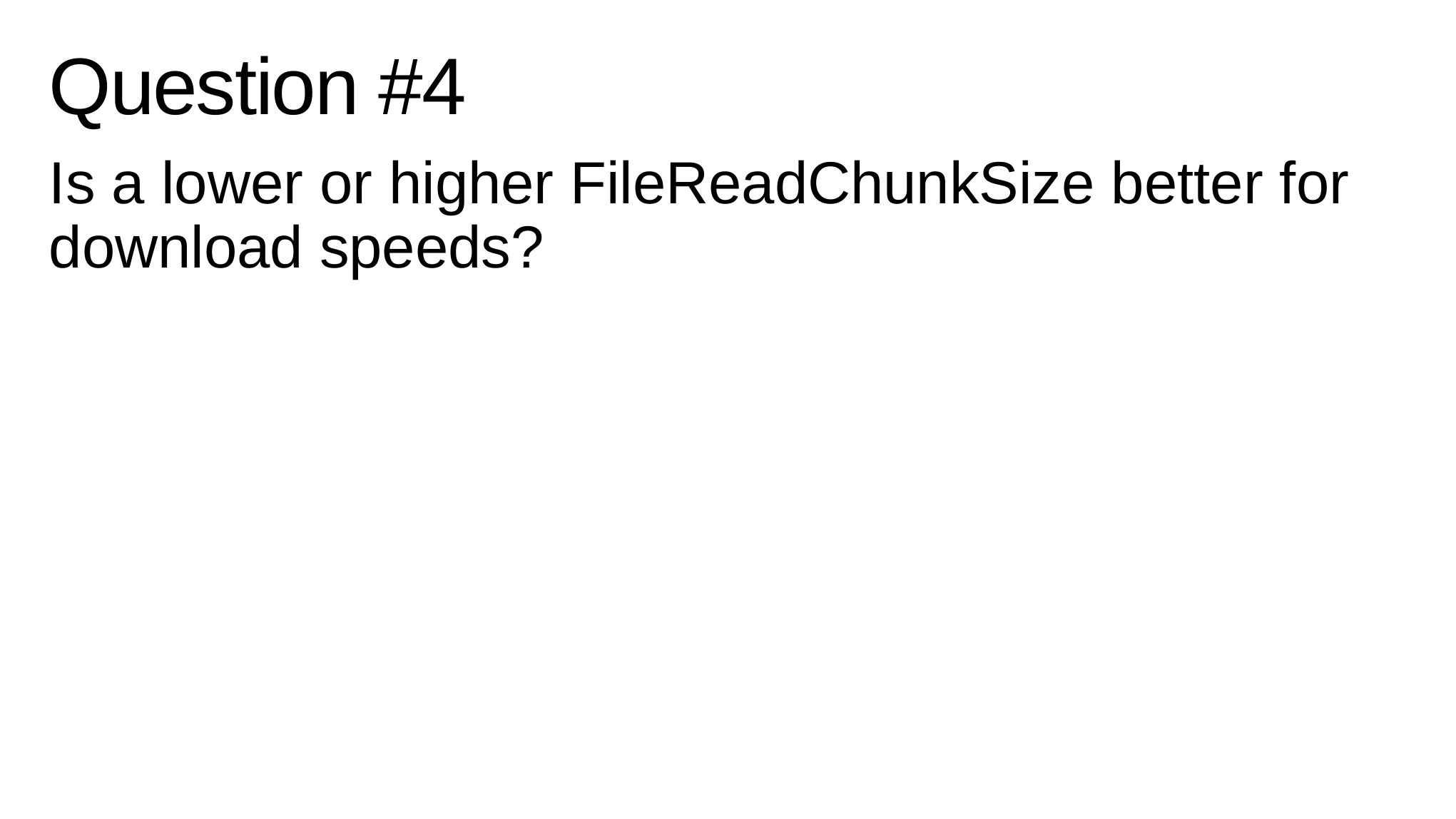

# Question #4
Is a lower or higher FileReadChunkSize better for download speeds?